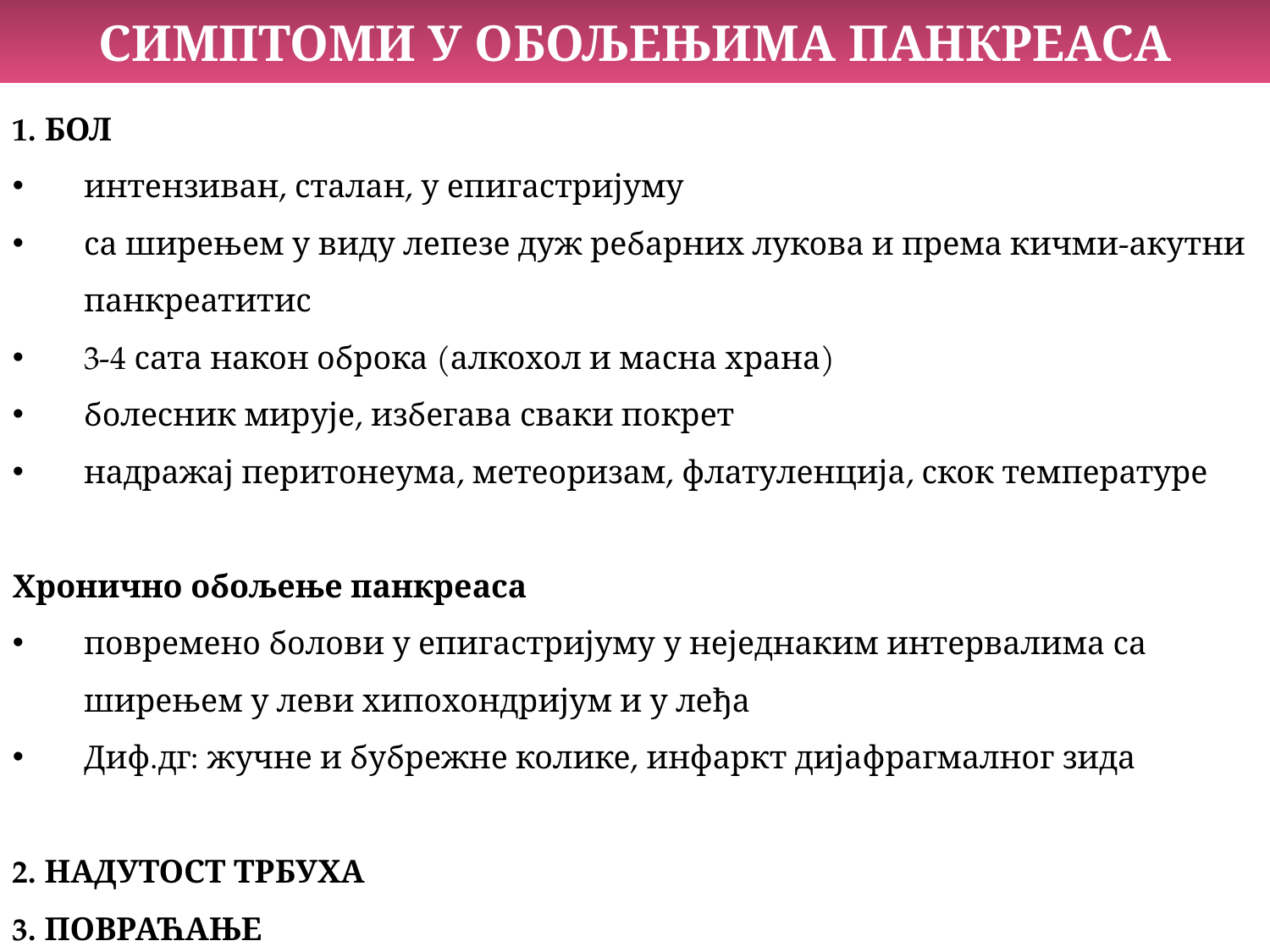

СИМПТОМИ У ОБОЉЕЊИМА ПАНКРЕАСА
1. БОЛ
интензиван, сталан, у епигастријуму
са ширењем у виду лепезе дуж ребарних лукова и према кичми-акутни панкреатитис
3-4 сата након оброка (алкохол и масна храна)
болесник мирује, избегава сваки покрет
надражај перитонеума, метеоризам, флатуленција, скок температуре

Хронично обољење панкреаса
повремено болови у епигастријуму у неједнаким интервалима са ширењем у леви хипохондријум и у леђа
Диф.дг: жучне и бубрежне колике, инфаркт дијафрагмалног зида

2. НАДУТОСТ ТРБУХА
3. ПОВРАЋАЊЕ